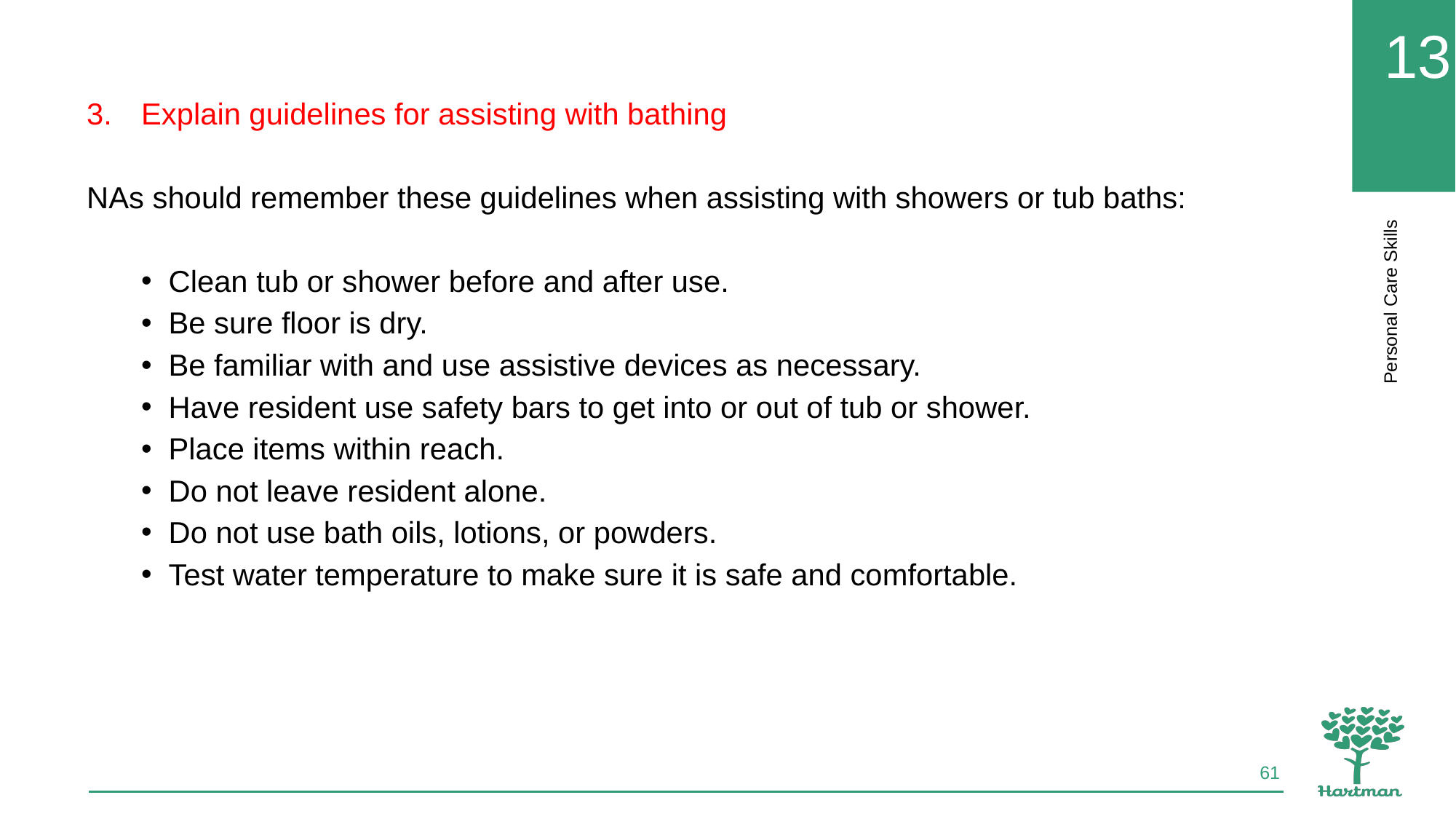

Explain guidelines for assisting with bathing

NAs should remember these guidelines when assisting with showers or tub baths:

Clean tub or shower before and after use.
Be sure floor is dry.
Be familiar with and use assistive devices as necessary.
Have resident use safety bars to get into or out of tub or shower.
Place items within reach.
Do not leave resident alone.
Do not use bath oils, lotions, or powders.
Test water temperature to make sure it is safe and comfortable.

61